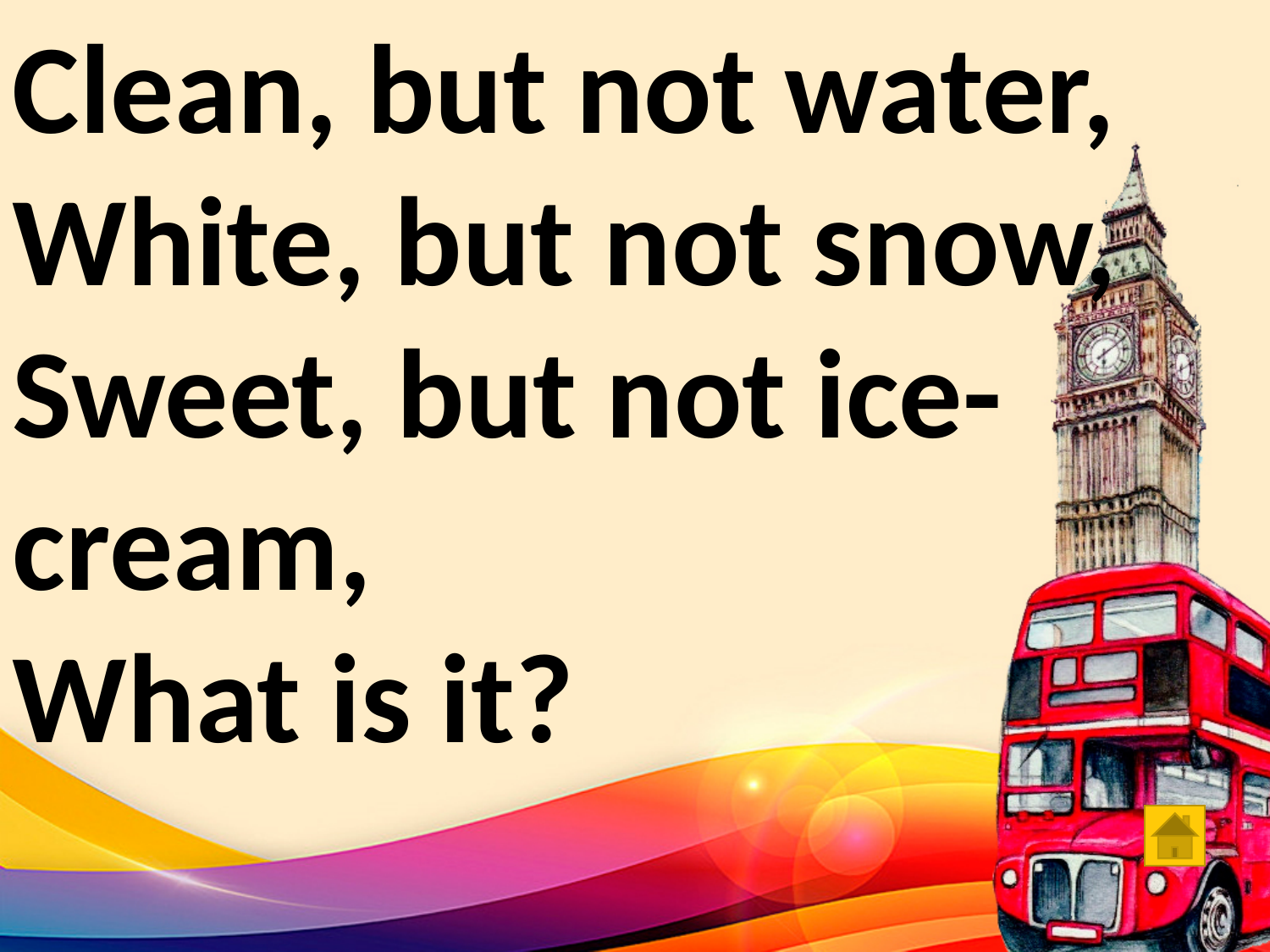

Clean, but not water,
White, but not snow,
Sweet, but not ice-cream,
What is it?